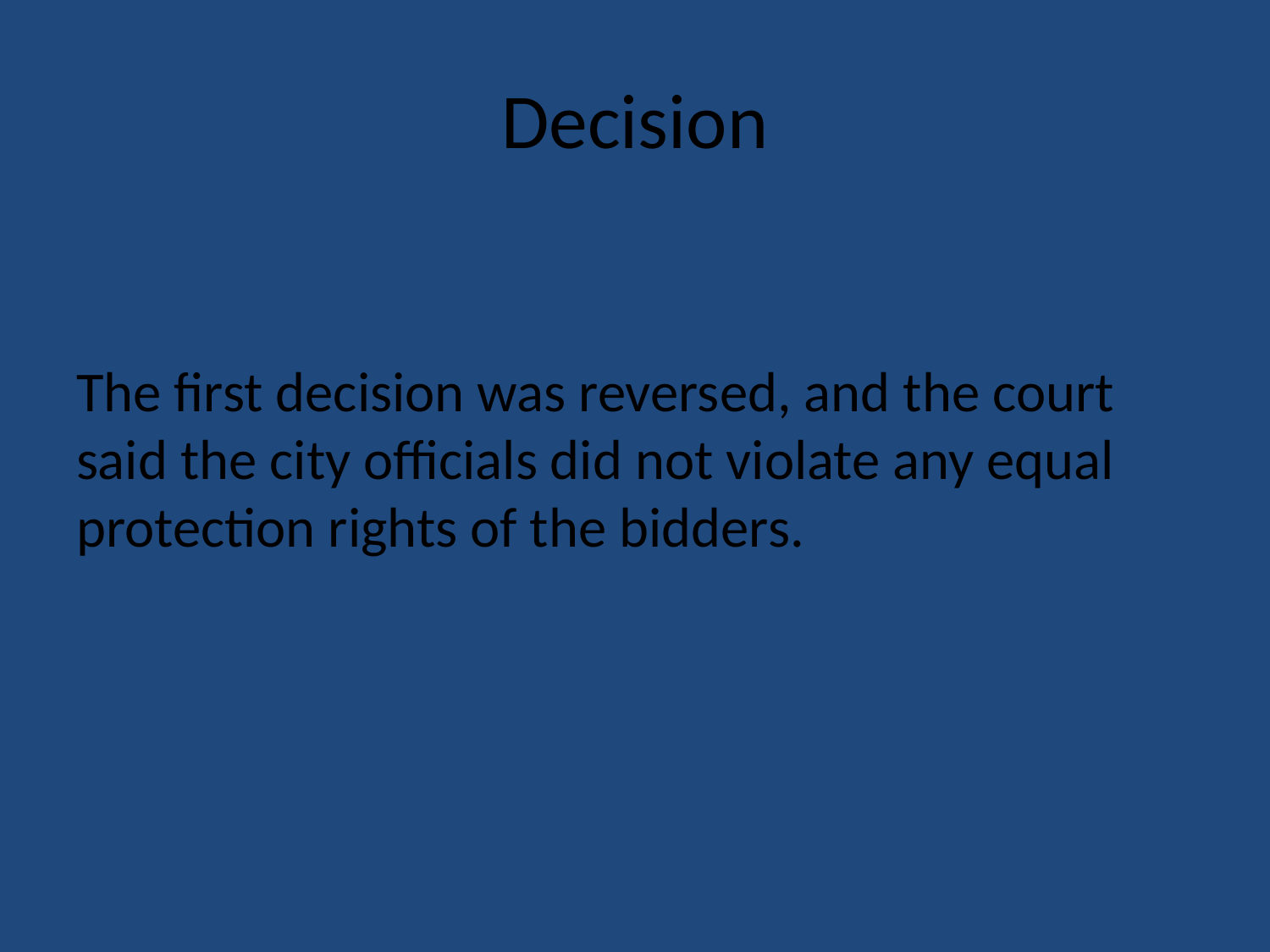

# Decision
The first decision was reversed, and the court said the city officials did not violate any equal protection rights of the bidders.